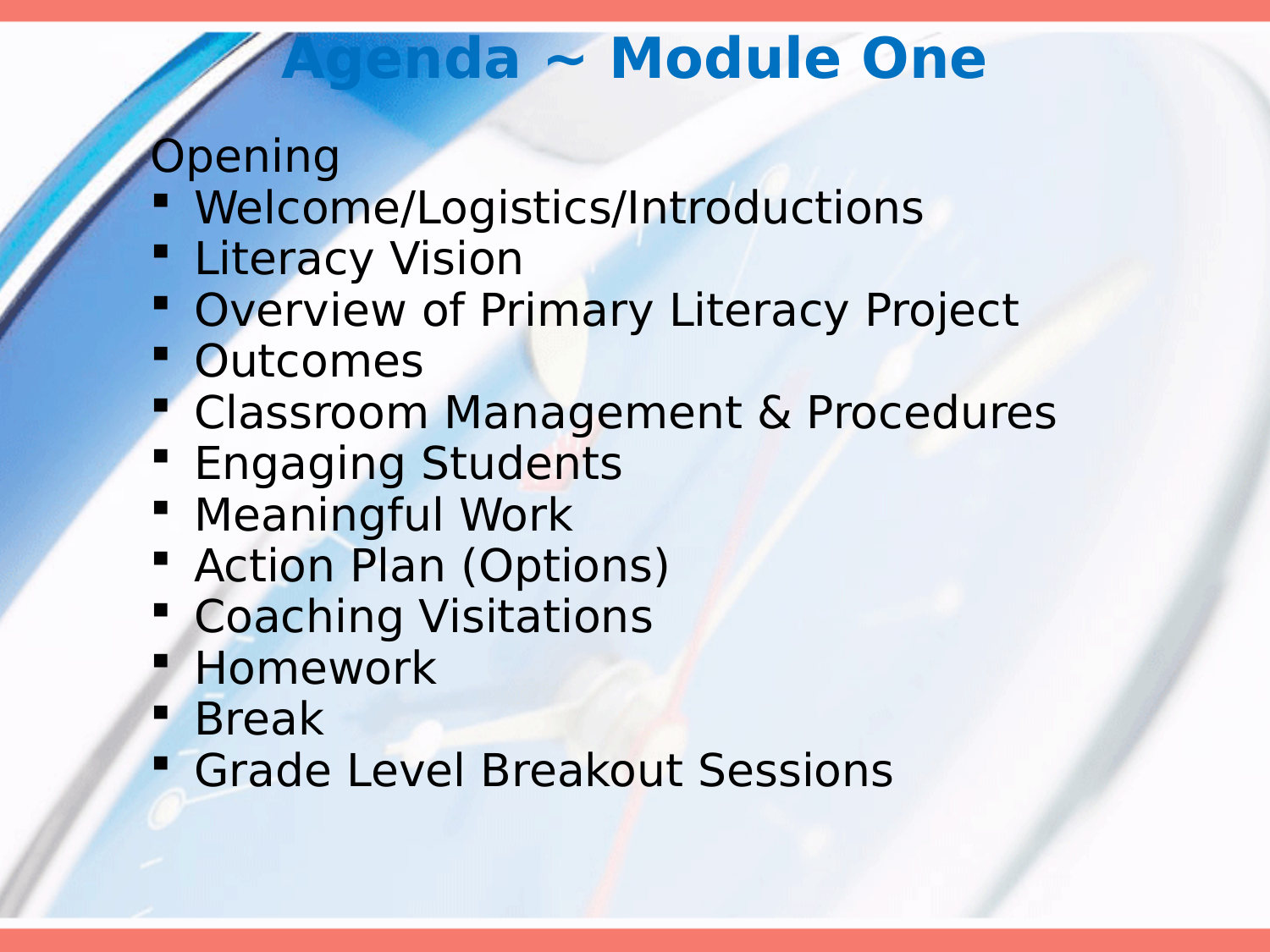

# Agenda ~ Module One
Opening
Welcome/Logistics/Introductions
Literacy Vision
Overview of Primary Literacy Project
Outcomes
Classroom Management & Procedures
Engaging Students
Meaningful Work
Action Plan (Options)
Coaching Visitations
Homework
Break
Grade Level Breakout Sessions